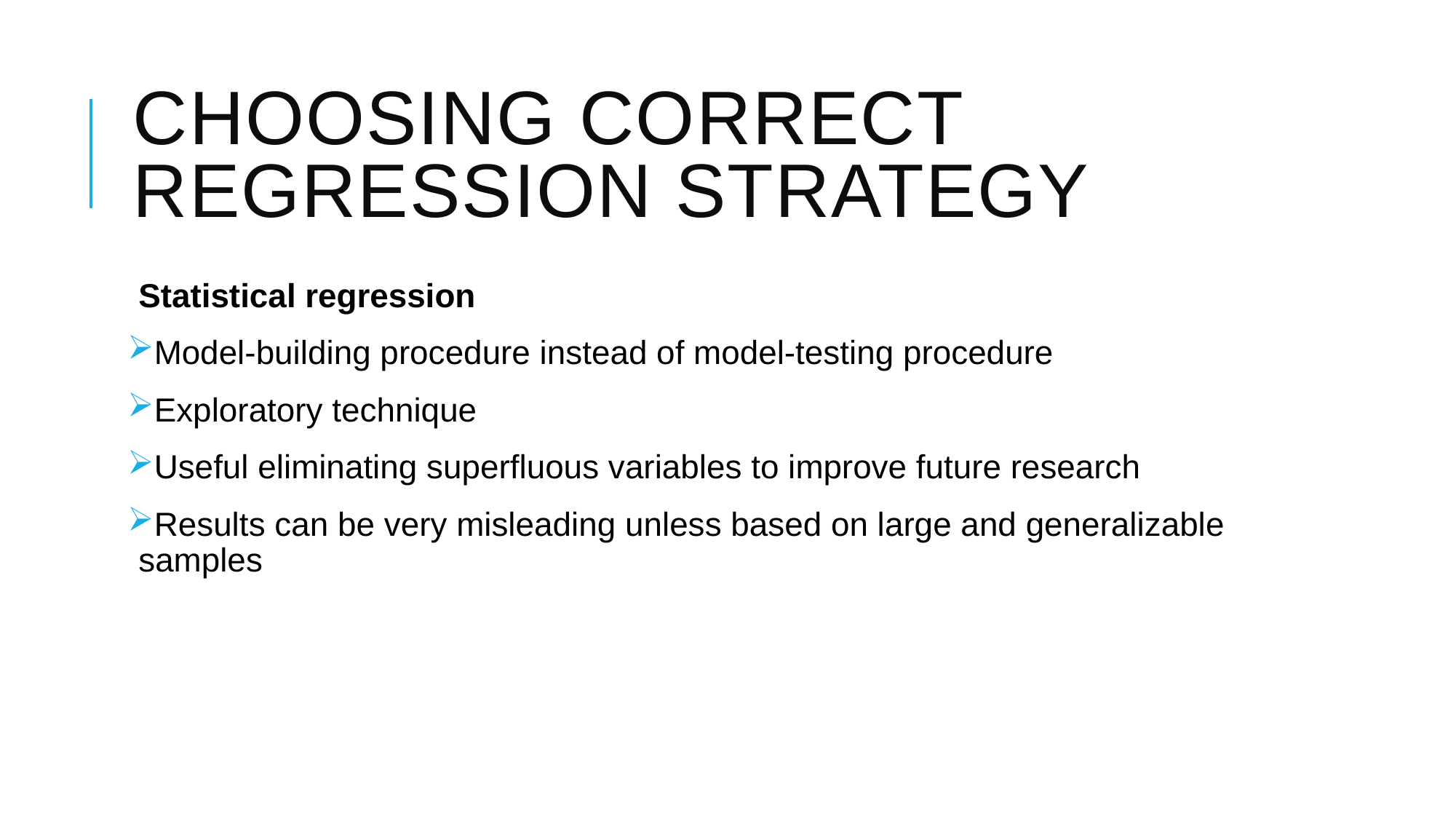

# Choosing Correct Regression Strategy
Statistical regression
Model-building procedure instead of model-testing procedure
Exploratory technique
Useful eliminating superfluous variables to improve future research
Results can be very misleading unless based on large and generalizable samples